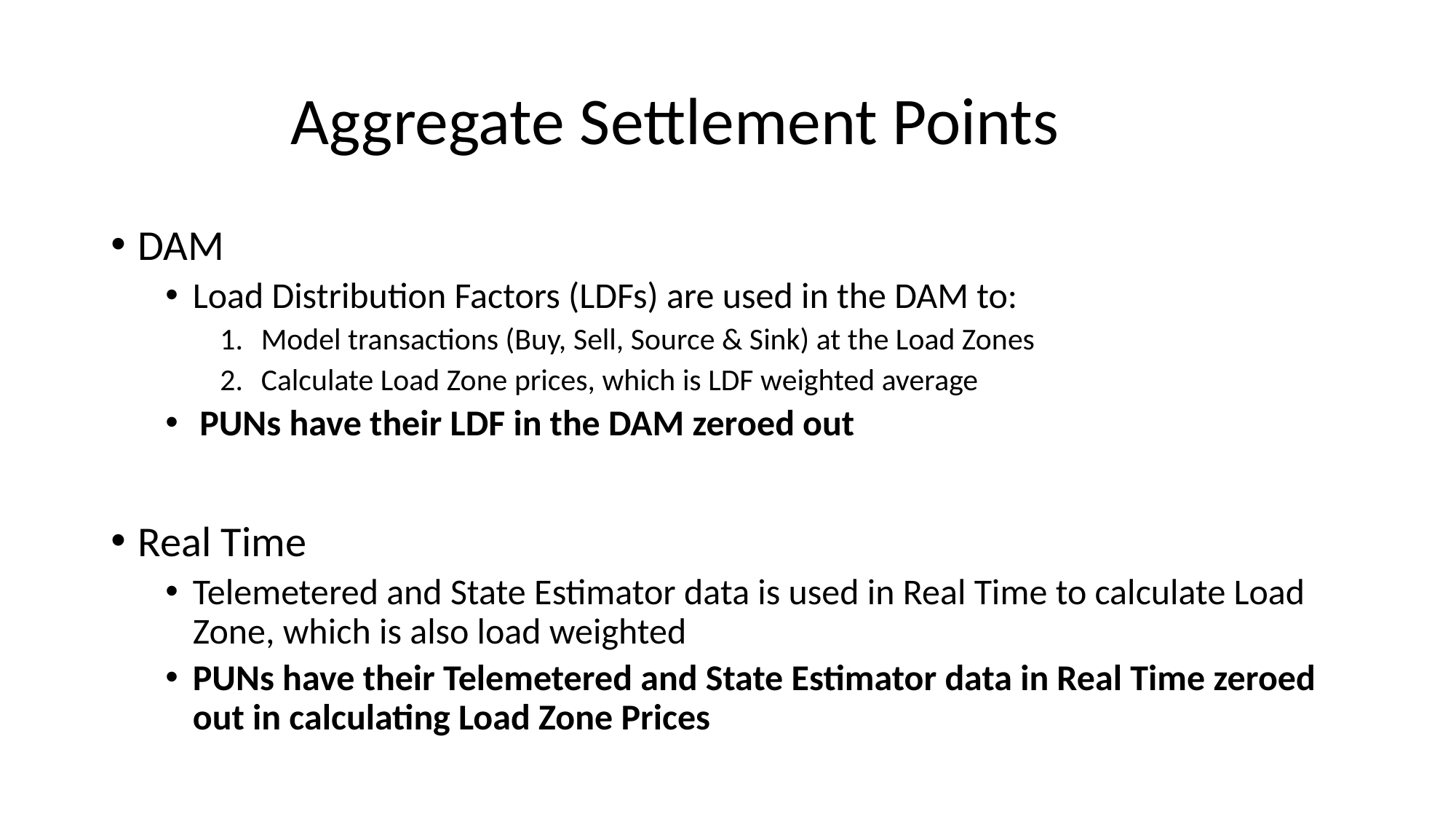

# Aggregate Settlement Points
DAM
Load Distribution Factors (LDFs) are used in the DAM to:
Model transactions (Buy, Sell, Source & Sink) at the Load Zones
Calculate Load Zone prices, which is LDF weighted average
PUNs have their LDF in the DAM zeroed out

Real Time
Telemetered and State Estimator data is used in Real Time to calculate Load Zone, which is also load weighted
PUNs have their Telemetered and State Estimator data in Real Time zeroed out in calculating Load Zone Prices